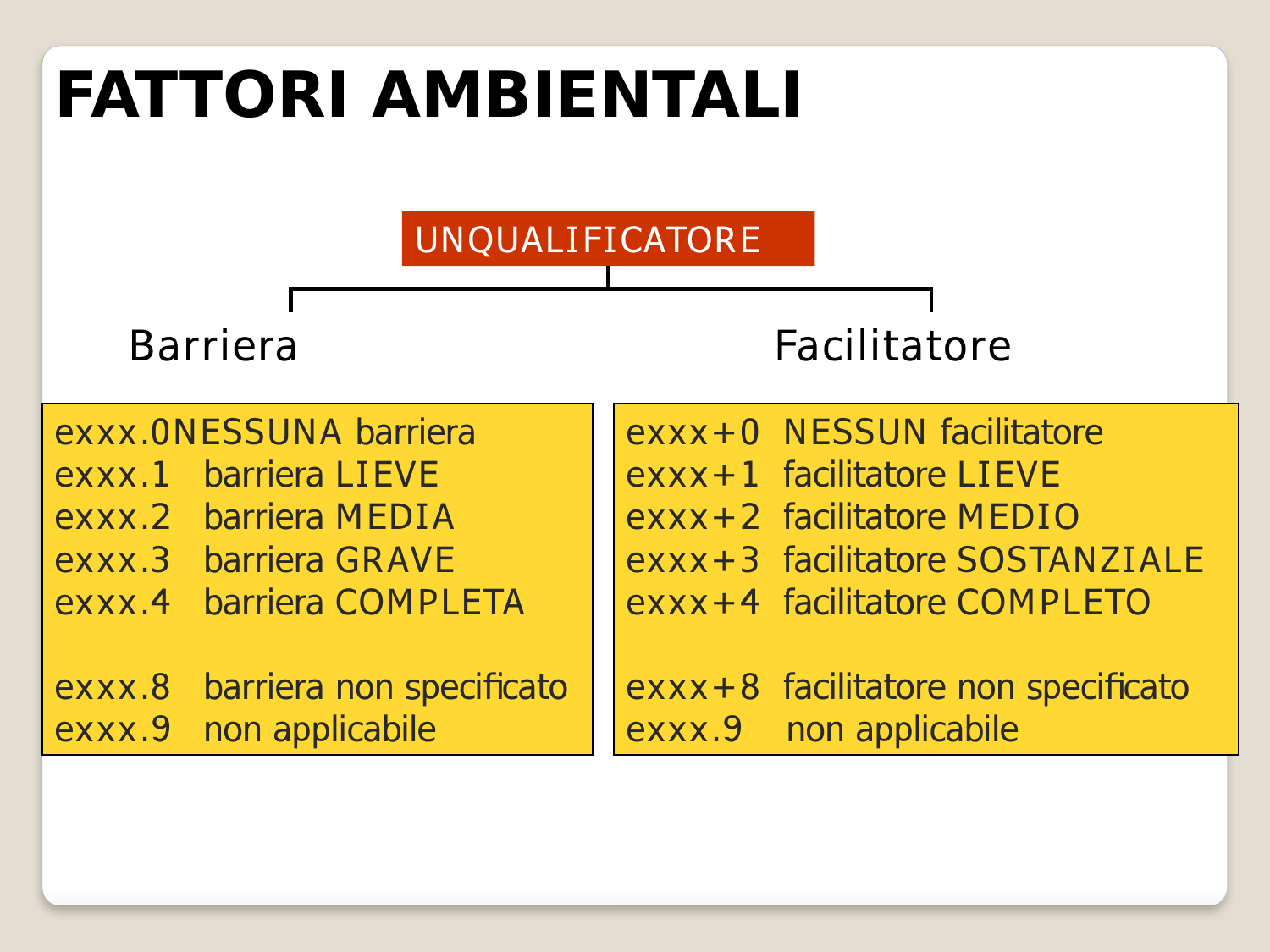

FATTORI AMBIENTALI

UNQUALIFICATORE
Barriera
Facilitatore
exxx.0NESSUNA barriera
exxx.1	  barriera LIEVE
exxx.2	  barriera MEDIA
exxx.3	  barriera GRAVE
exxx.4	  barriera COMPLETA

exxx.8	  barriera non specificato
exxx.9	  non applicabile
exxx+0  NESSUN facilitatore
exxx+1  facilitatore LIEVE
exxx+2  facilitatore MEDIO
exxx+3  facilitatore SOSTANZIALE
exxx+4  facilitatore COMPLETO

exxx+8  facilitatore non specificato
exxx.9    non applicabile